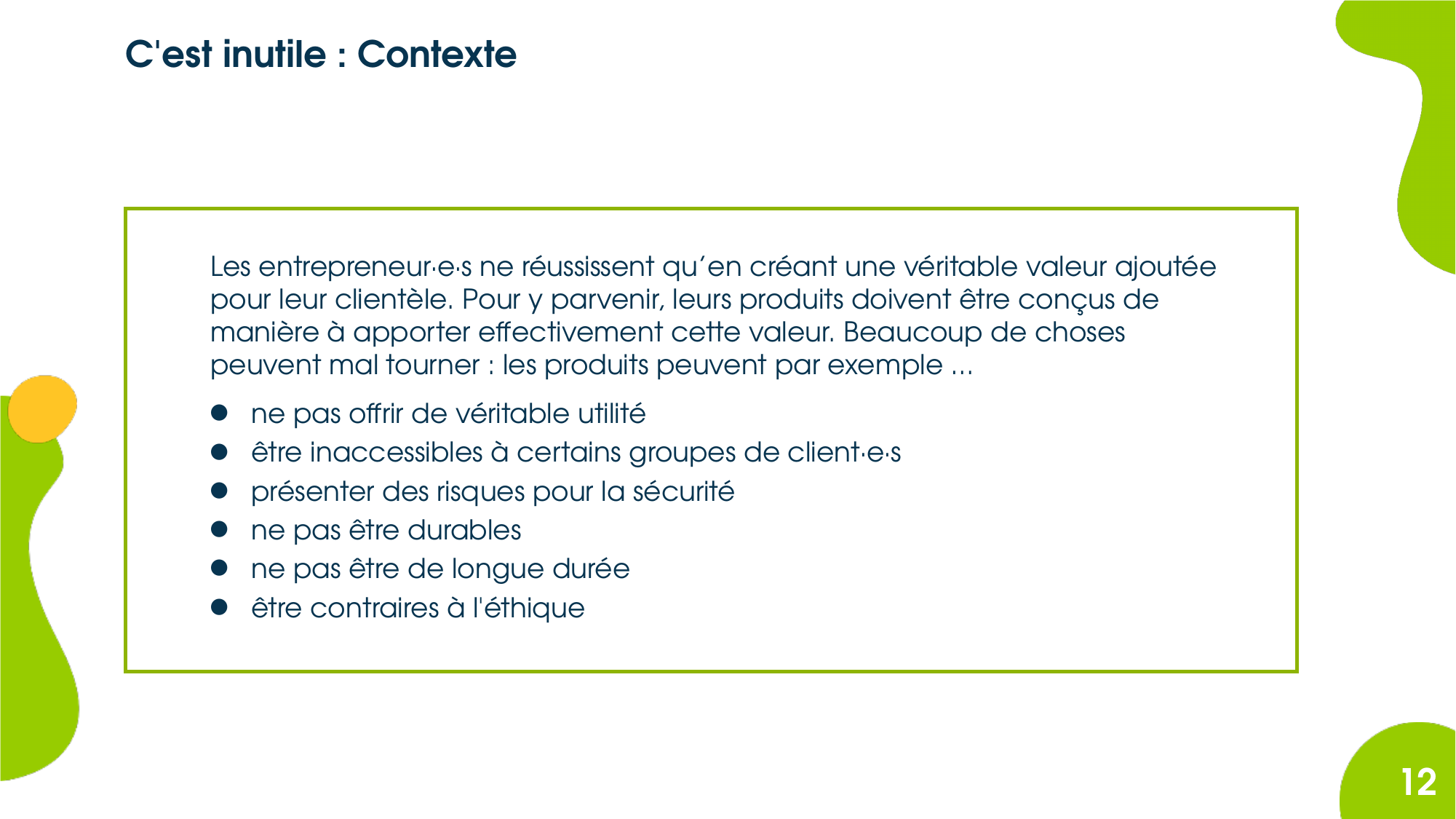

C'est inutile : Contexte

Les entrepreneur·e·s ne réussissent qu’en créant une véritable valeur ajoutée pour leur clientèle. Pour y parvenir, leurs produits doivent être conçus de manière à apporter effectivement cette valeur. Beaucoup de choses peuvent mal tourner : les produits peuvent par exemple …
ne pas offrir de véritable utilité
être inaccessibles à certains groupes de client·e·s
présenter des risques pour la sécurité
ne pas être durables
ne pas être de longue durée
être contraires à l'éthique

12